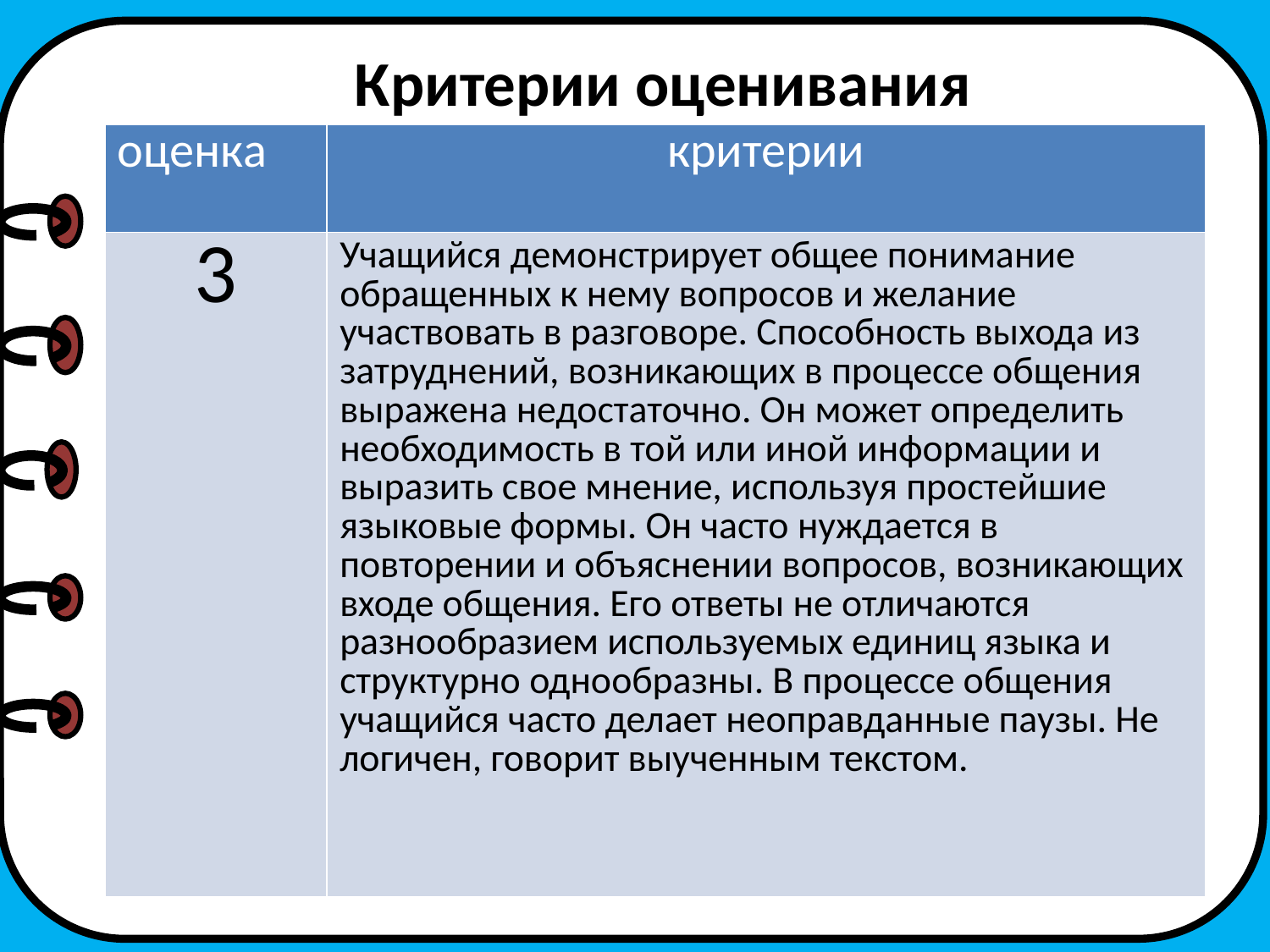

Критерии оценивания

| оценка | критерии |
| --- | --- |
| 3 | Учащийся демонстрирует общее понимание обращенных к нему вопросов и желание участвовать в разговоре. Способность выхода из затруднений, возникающих в процессе общения выражена недостаточно. Он может определить необходимость в той или иной информации и выразить свое мнение, используя простейшие языковые формы. Он часто нуждается в повторении и объяснении вопросов, возникающих входе общения. Его ответы не отличаются разнообразием используемых единиц языка и структурно однообразны. В процессе общения учащийся часто делает неоправданные паузы. Не логичен, говорит выученным текстом. |